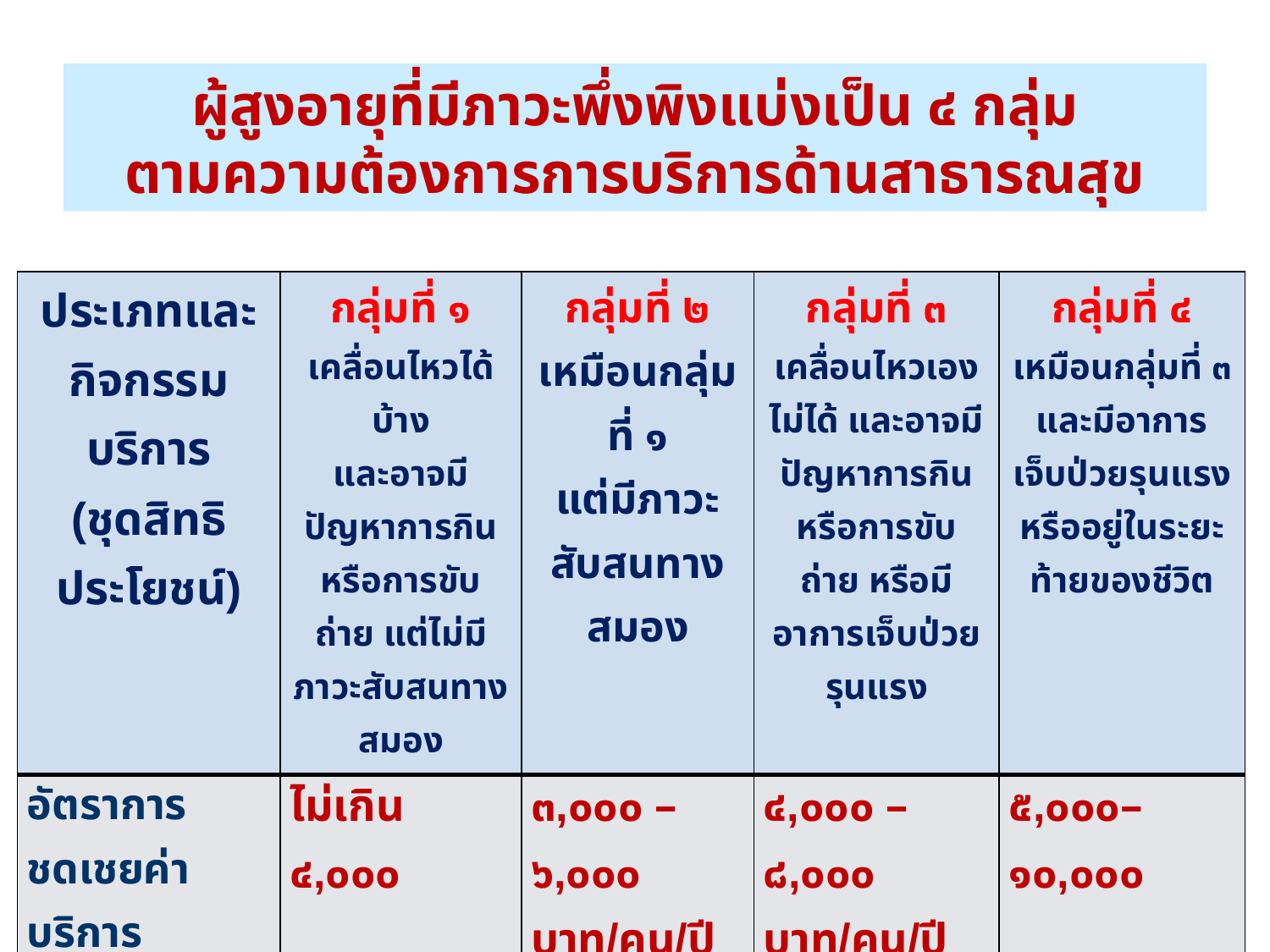

ผู้สูงอายุที่มีภาวะพึ่งพิงแบ่งเป็น ๔ กลุ่ม
ตามความต้องการการบริการด้านสาธารณสุข
| ประเภทและ กิจกรรมบริการ (ชุดสิทธิประโยชน์) | กลุ่มที่ ๑ เคลื่อนไหวได้บ้าง และอาจมีปัญหาการกิน หรือการขับถ่าย แต่ไม่มีภาวะสับสนทางสมอง | กลุ่มที่ ๒ เหมือนกลุ่มที่ ๑ แต่มีภาวะสับสนทางสมอง | กลุ่มที่ ๓ เคลื่อนไหวเองไม่ได้ และอาจมีปัญหาการกิน หรือการขับถ่าย หรือมีอาการเจ็บป่วยรุนแรง | กลุ่มที่ ๔ เหมือนกลุ่มที่ ๓ และมีอาการเจ็บป่วยรุนแรง หรืออยู่ในระยะท้ายของชีวิต |
| --- | --- | --- | --- | --- |
| อัตราการชดเชยค่าบริการ (เหมาจ่าย/คน/ปี) | ไม่เกิน ๔,๐๐๐ บาท/คน/ปี | ๓,๐๐๐ – ๖,๐๐๐ บาท/คน/ปี | ๔,๐๐๐ – ๘,๐๐๐ บาท/คน/ปี | ๕,๐๐๐–๑๐,๐๐๐ บาท/คน/ปี |